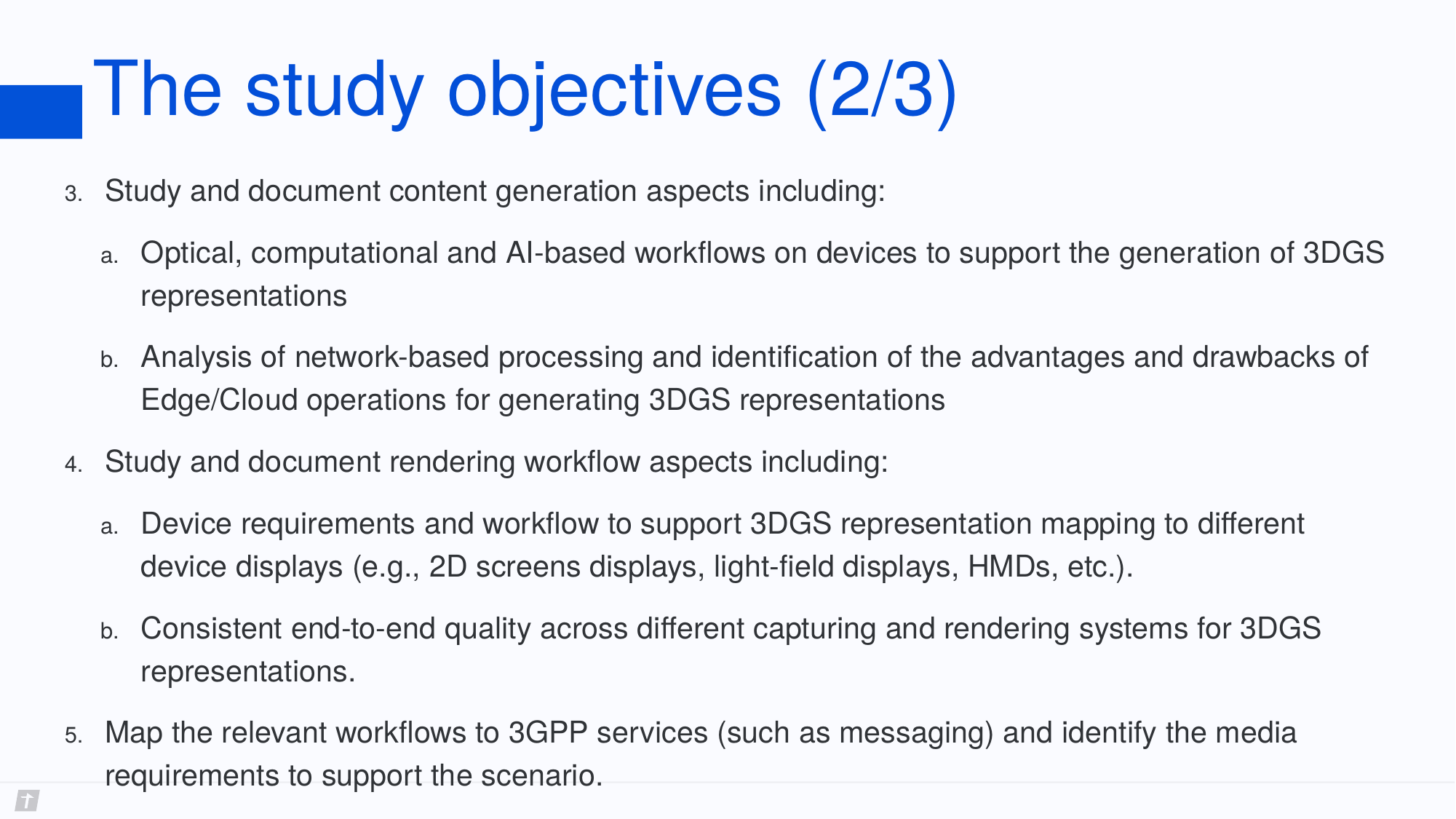

# The study objectives (2/3)
Study and document content generation aspects including:
Optical, computational and AI-based workflows on devices to support the generation of 3DGS representations
Analysis of network-based processing and identification of the advantages and drawbacks of Edge/Cloud operations for generating 3DGS representations
Study and document rendering workflow aspects including:
Device requirements and workflow to support 3DGS representation mapping to different device displays (e.g., 2D screens displays, light-field displays, HMDs, etc.).
Consistent end-to-end quality across different capturing and rendering systems for 3DGS representations.
Map the relevant workflows to 3GPP services (such as messaging) and identify the media requirements to support the scenario.